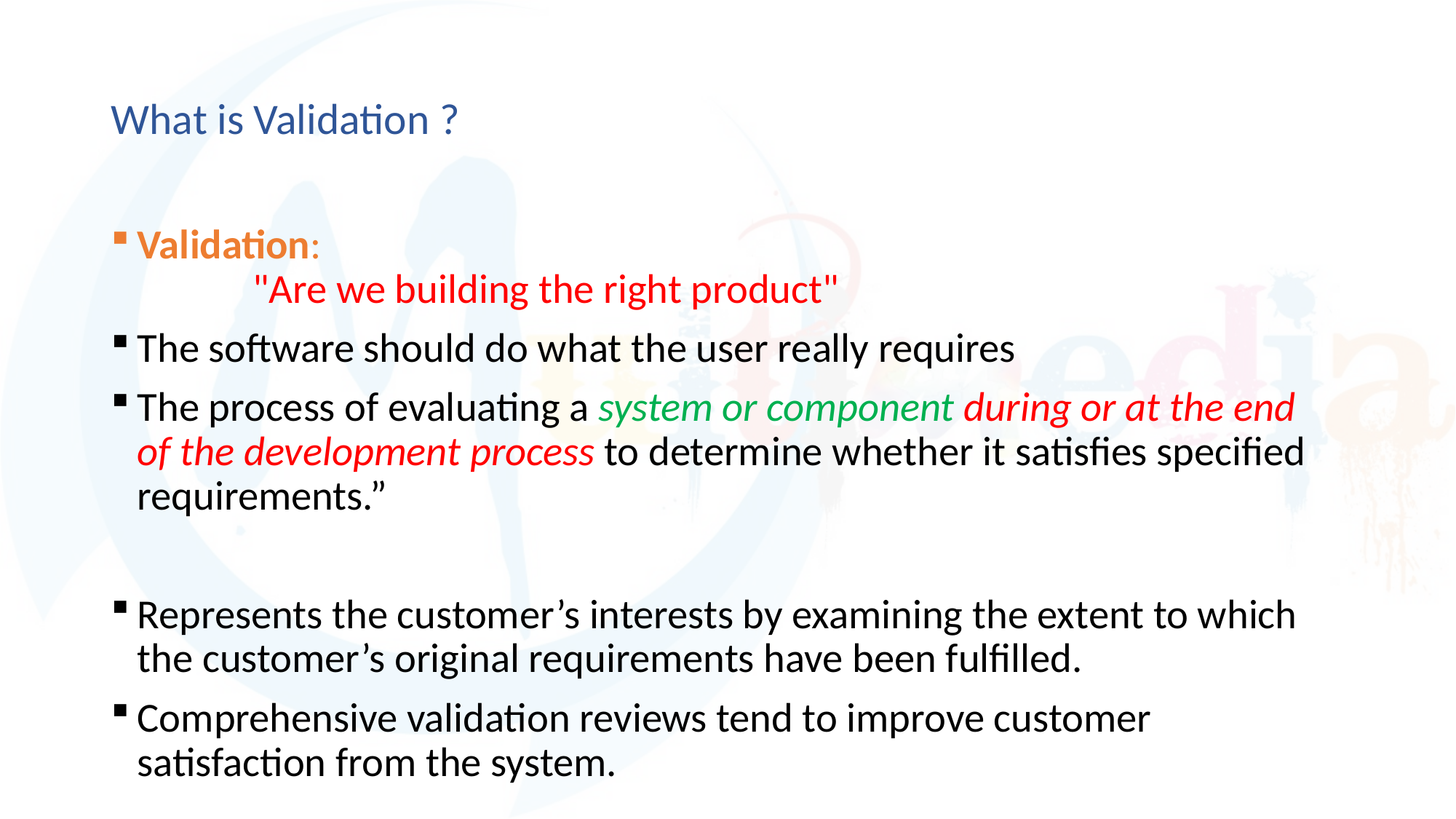

# What is Validation ?
Validation:
	 "Are we building the right product"
The software should do what the user really requires
The process of evaluating a system or component during or at the end of the development process to determine whether it satisfies specified requirements.”

Represents the customer’s interests by examining the extent to which the customer’s original requirements have been fulfilled.
Comprehensive validation reviews tend to improve customer satisfaction from the system.